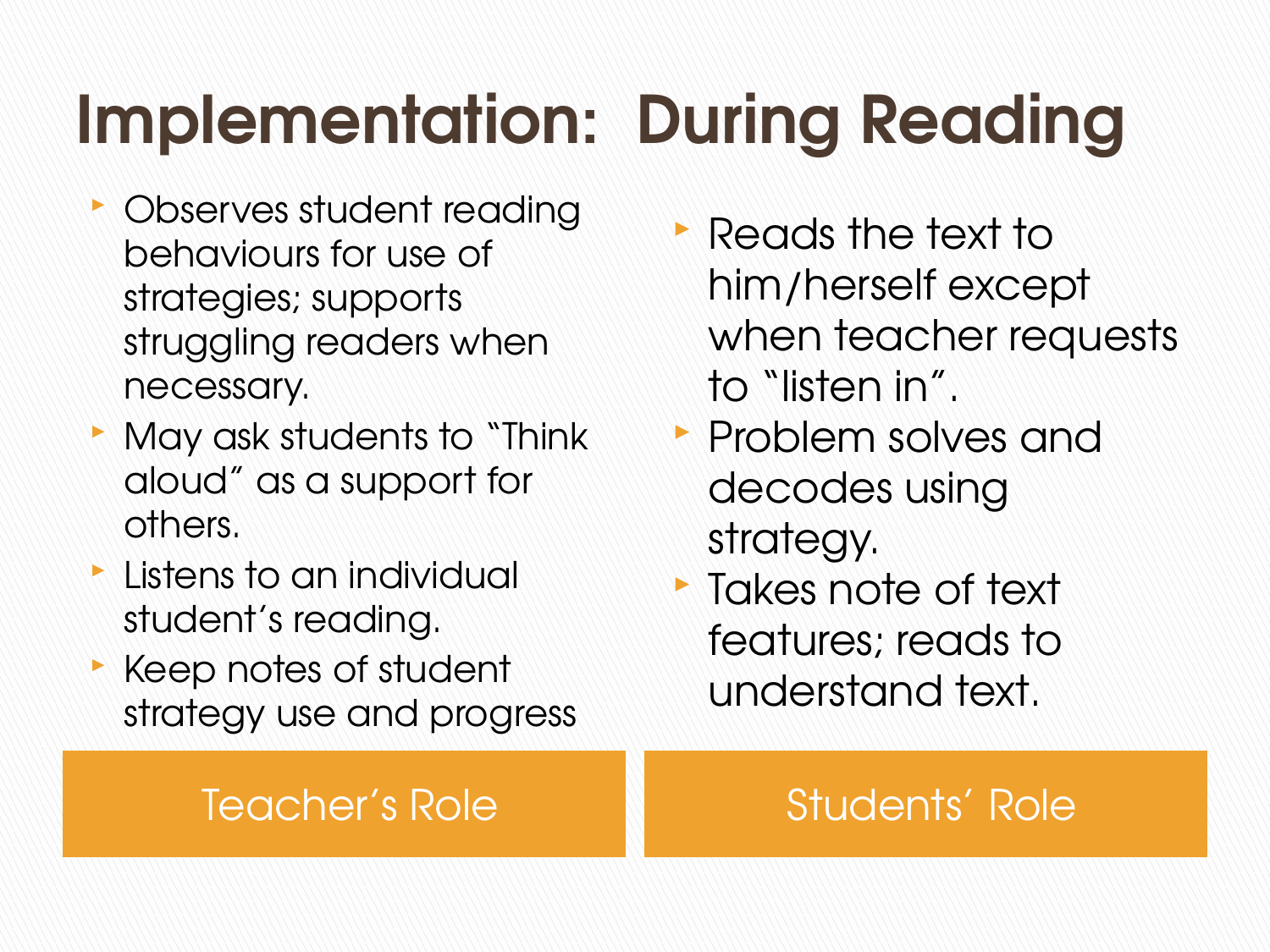

# Implementation:  During Reading
Observes student reading behaviours for use of strategies; supports struggling readers when necessary.
May ask students to “Think aloud” as a support for others.
Listens to an individual student’s reading.
Keep notes of student strategy use and progress

Reads the text to him/herself except when teacher requests to “listen in”.
Problem solves and decodes using strategy.
Takes note of text features; reads to understand text.
Teacher’s Role
Students’ Role